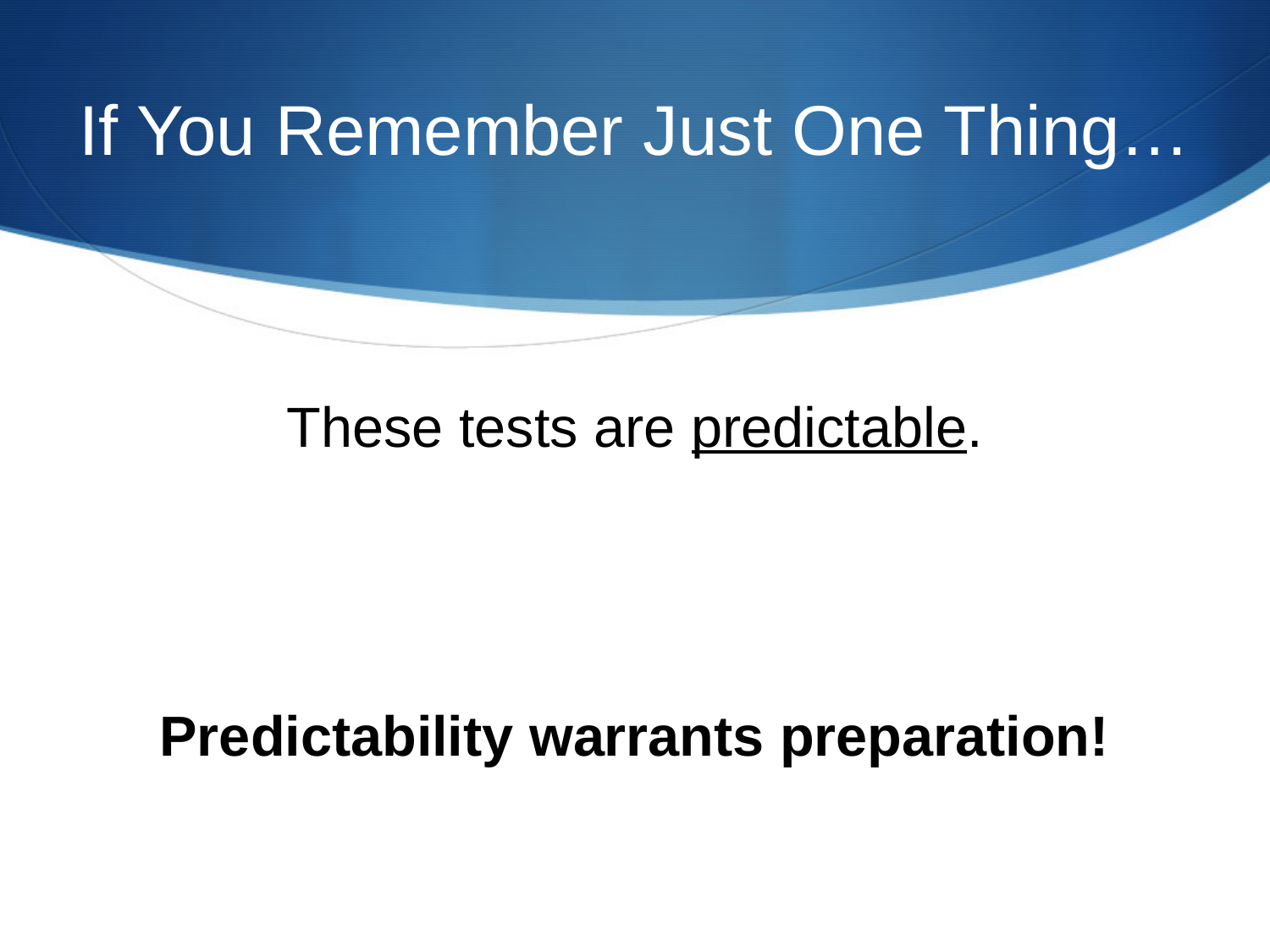

# If You Remember Just One Thing…
These tests are predictable.

Predictability warrants preparation!